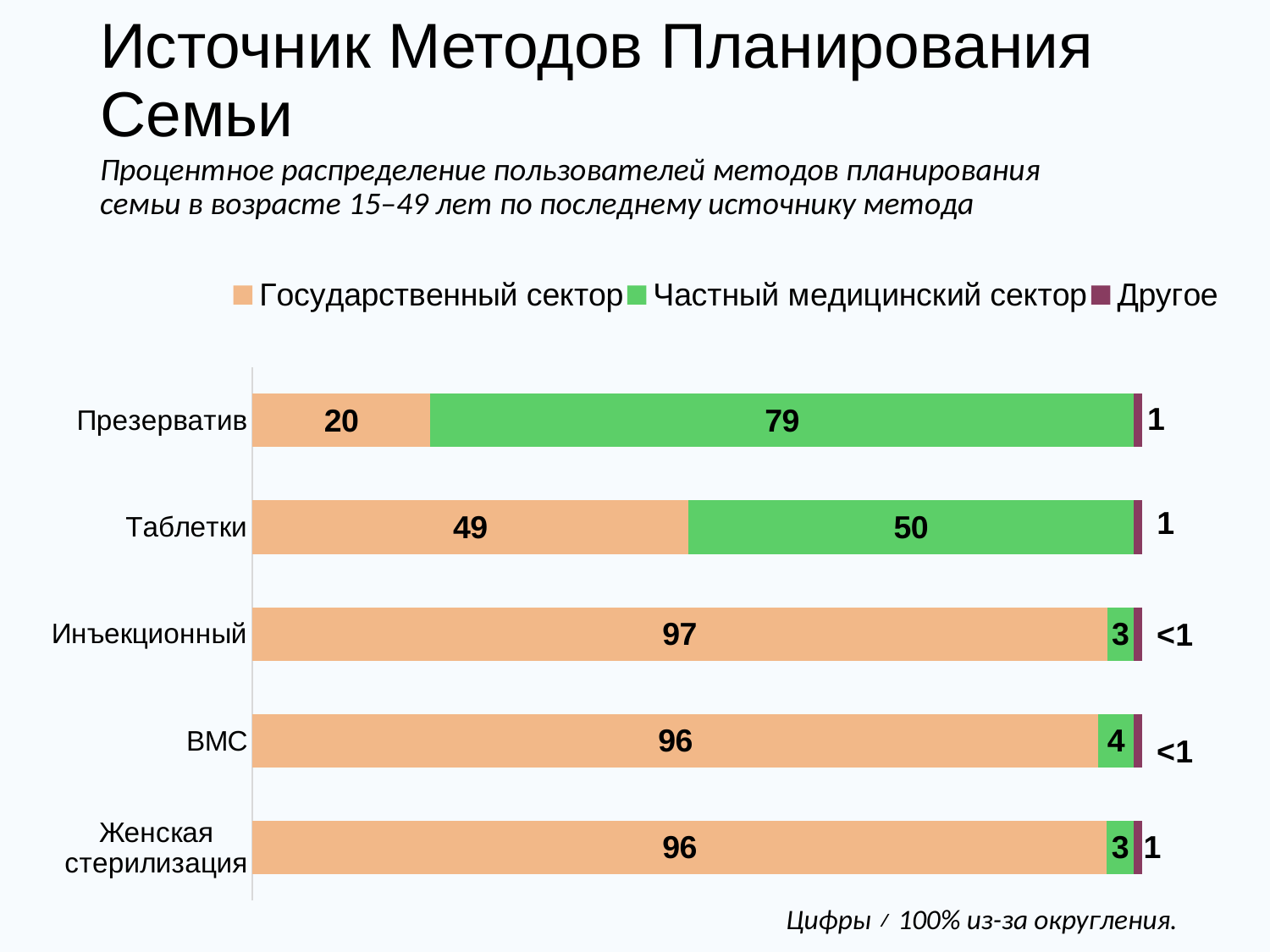

# Источник Методов Планирования Семьи
Процентное распределение пользователей методов планирования семьи в возрасте 15–49 лет по последнему источнику метода

### Chart

| Category | Государственный сектор | Частный медицинский сектор | Другое |
|---|---|---|---|
| Женская стерилизация | 96.0 | 3.0 | 1.0 |
| ВМС | 96.0 | 4.0 | 1.0 |
| Инъекционный | 97.0 | 3.0 | 1.0 |
| Таблетки | 49.0 | 50.0 | 1.0 |
| Презерватив | 20.0 | 79.0 | 1.0 |
1
<1
<1
Цифры ≠ 100% из-за округления.